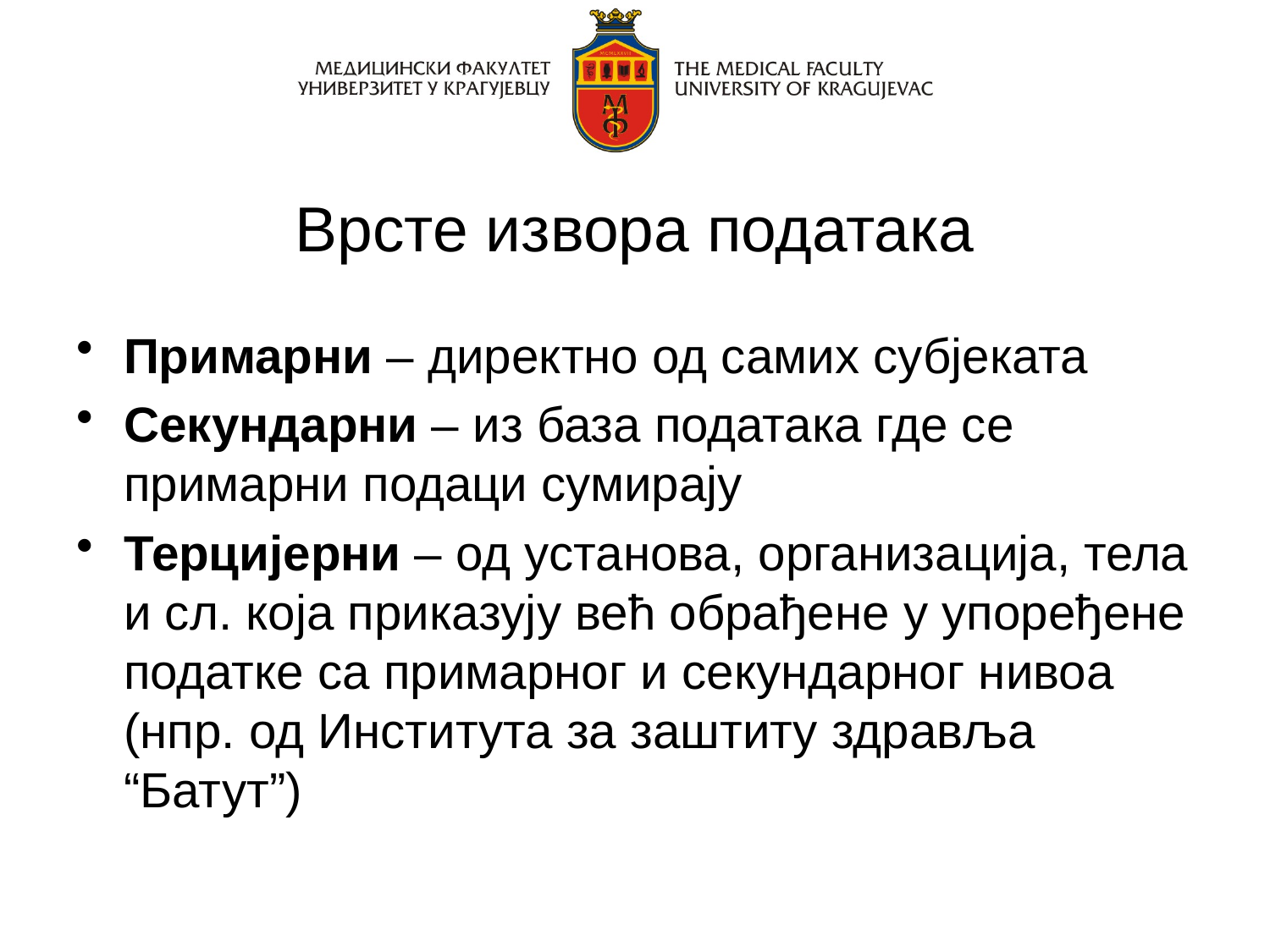

# Врсте извора података
Примарни – директно од самих субјеката
Секундарни – из база података где се примарни подаци сумирају
Терцијерни – од установа, организација, тела и сл. која приказују већ обрађене у упоређене податке са примарног и секундарног нивоа (нпр. од Института за заштиту здравља “Батут”)